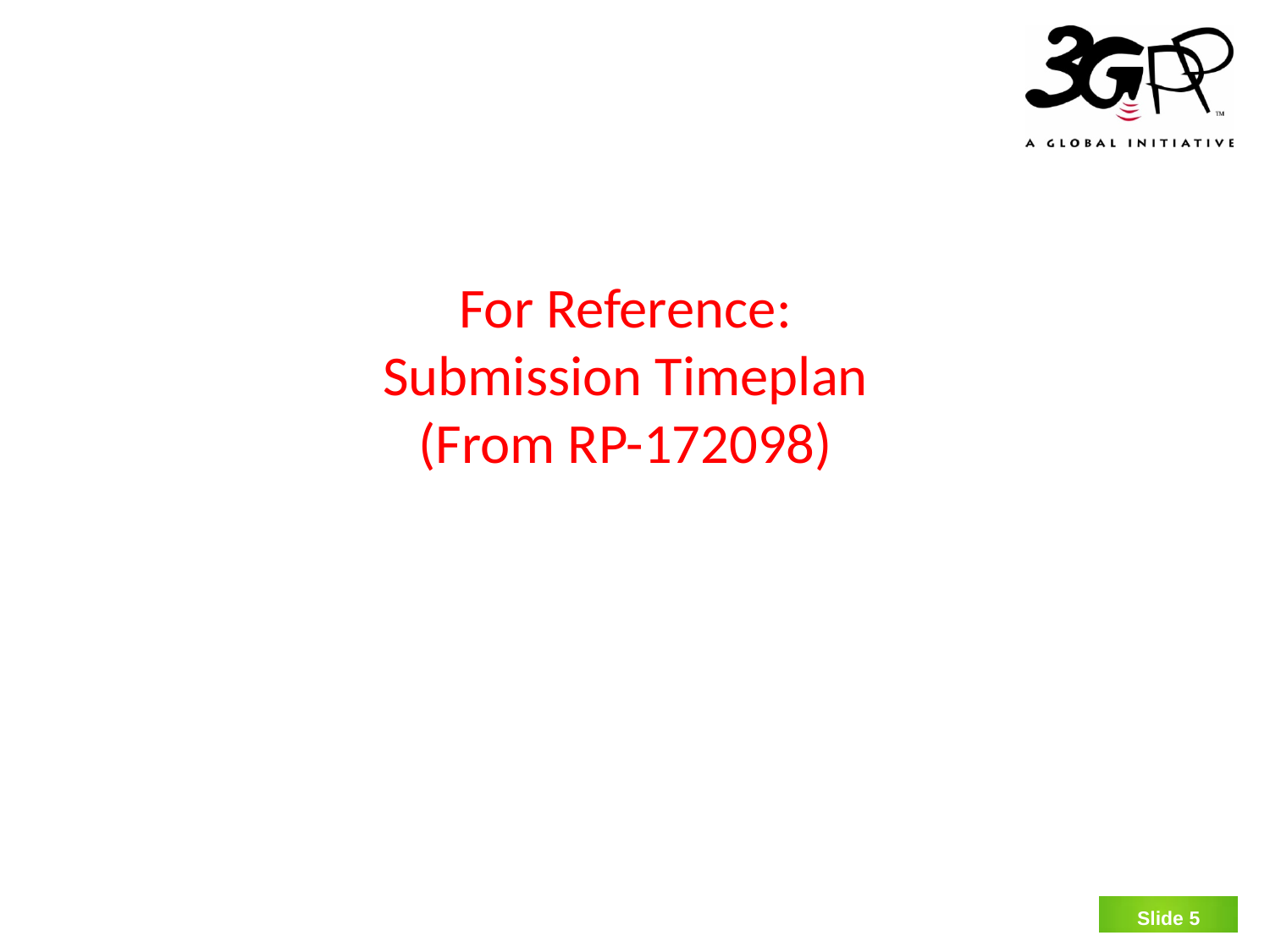

# For Reference: Submission Timeplan (From RP-172098)
Slide 5